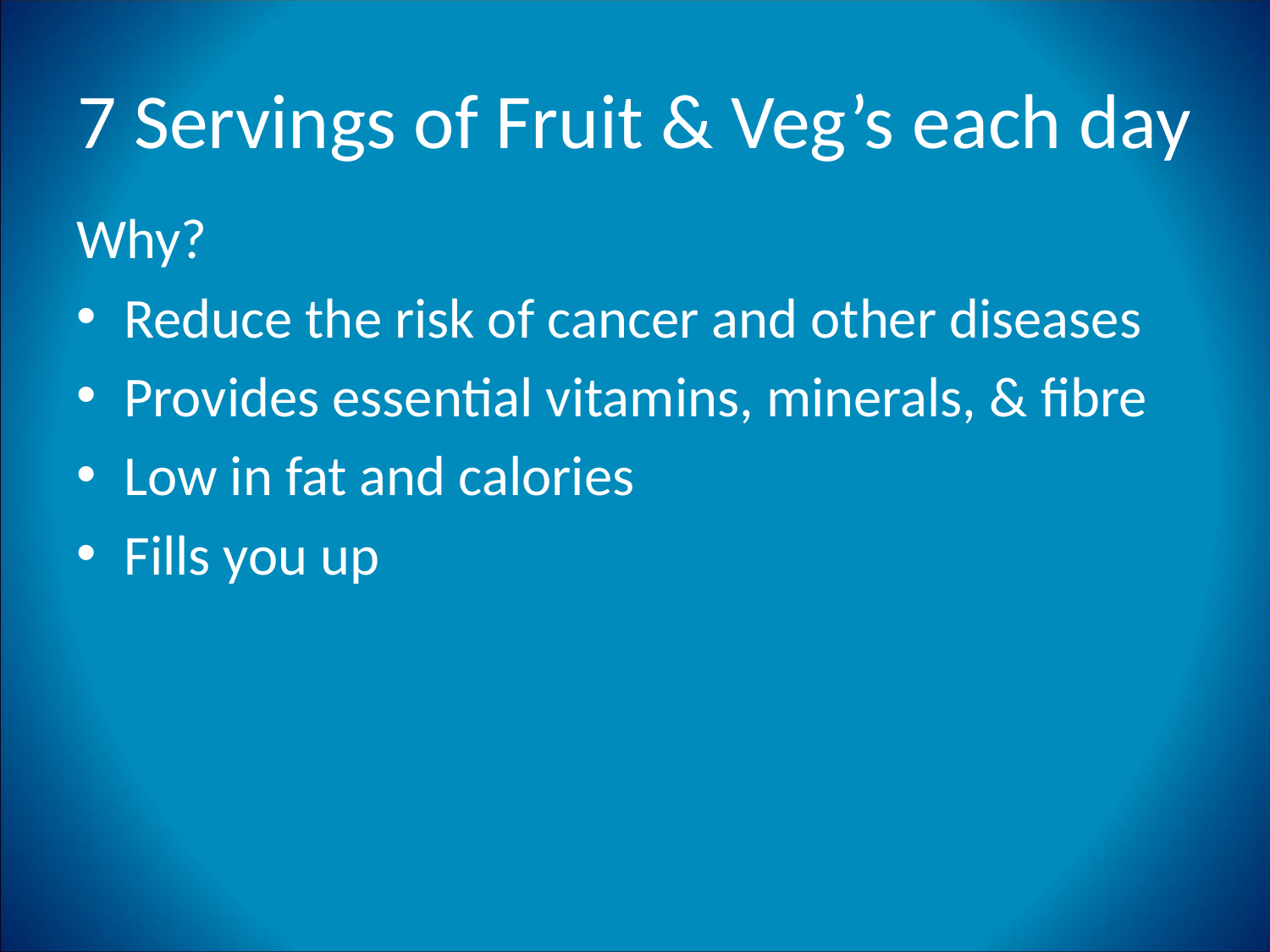

# 7 Servings of Fruit & Veg’s each day
Why?
Reduce the risk of cancer and other diseases
Provides essential vitamins, minerals, & fibre
Low in fat and calories
Fills you up